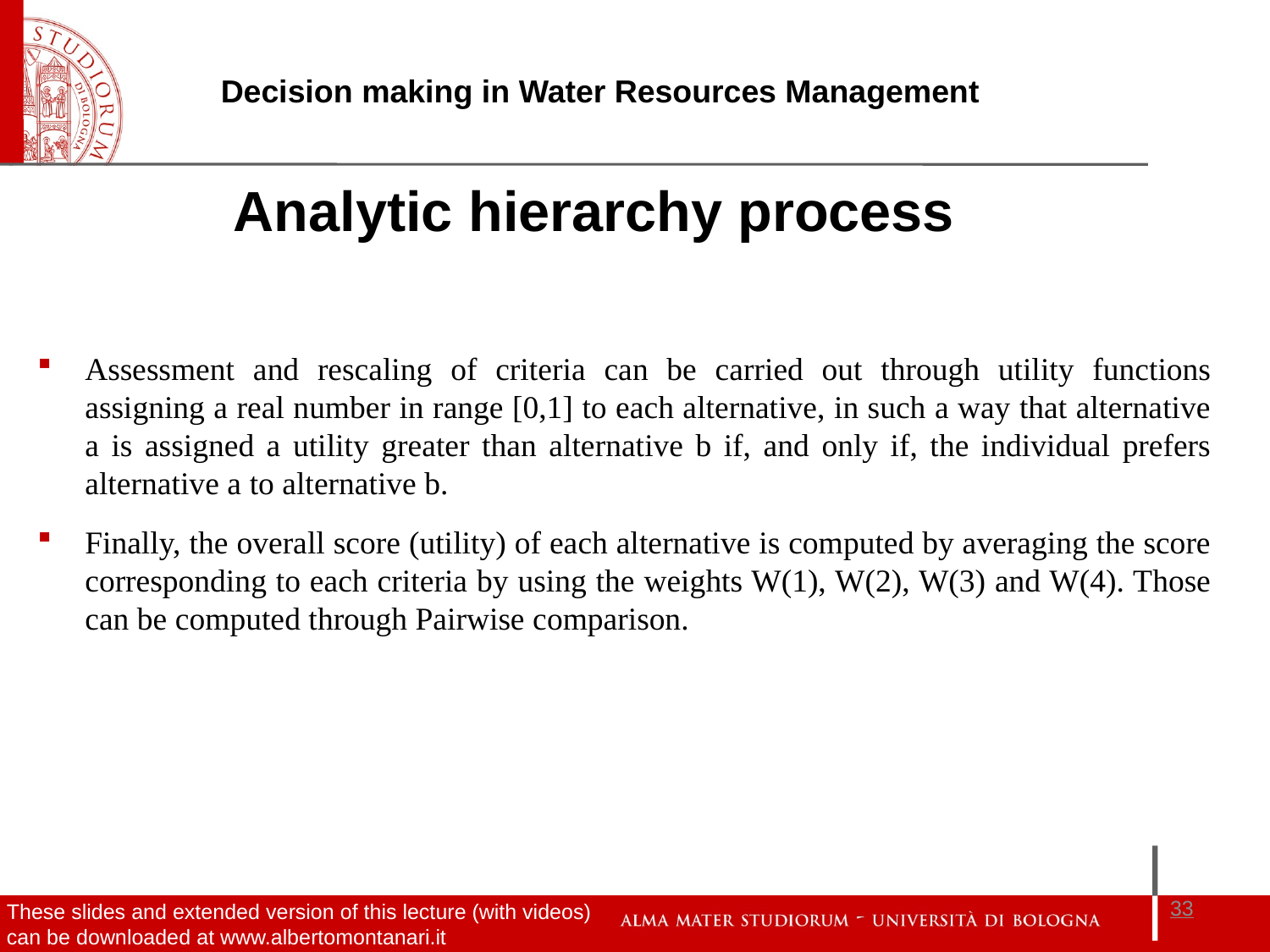

Analytic hierarchy process
Assessment and rescaling of criteria can be carried out through utility functions assigning a real number in range [0,1] to each alternative, in such a way that alternative a is assigned a utility greater than alternative b if, and only if, the individual prefers alternative a to alternative b.
Finally, the overall score (utility) of each alternative is computed by averaging the score corresponding to each criteria by using the weights W(1), W(2), W(3) and W(4). Those can be computed through Pairwise comparison.
33